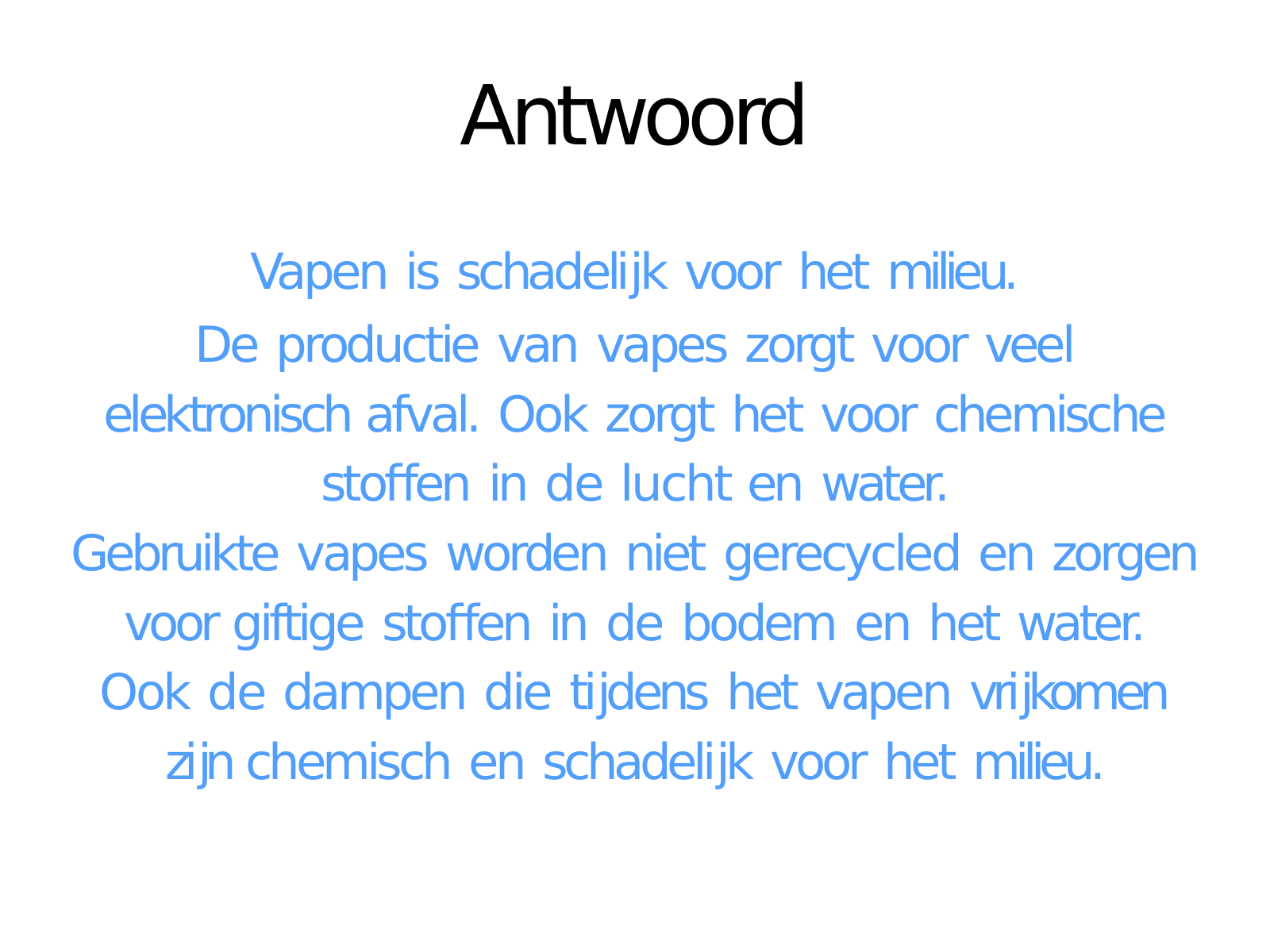

# Antwoord
Vapen is schadelĳk voor het milieu.
De productie van vapes zorgt voor veel elektronisch afval. Ook zorgt het voor chemische stoffen in de lucht en water.
Gebruikte vapes worden niet gerecycled en zorgen voor giftige stoffen in de bodem en het water.
Ook de dampen die tĳdens het vapen vrĳkomen zĳn chemisch en schadelĳk voor het milieu.